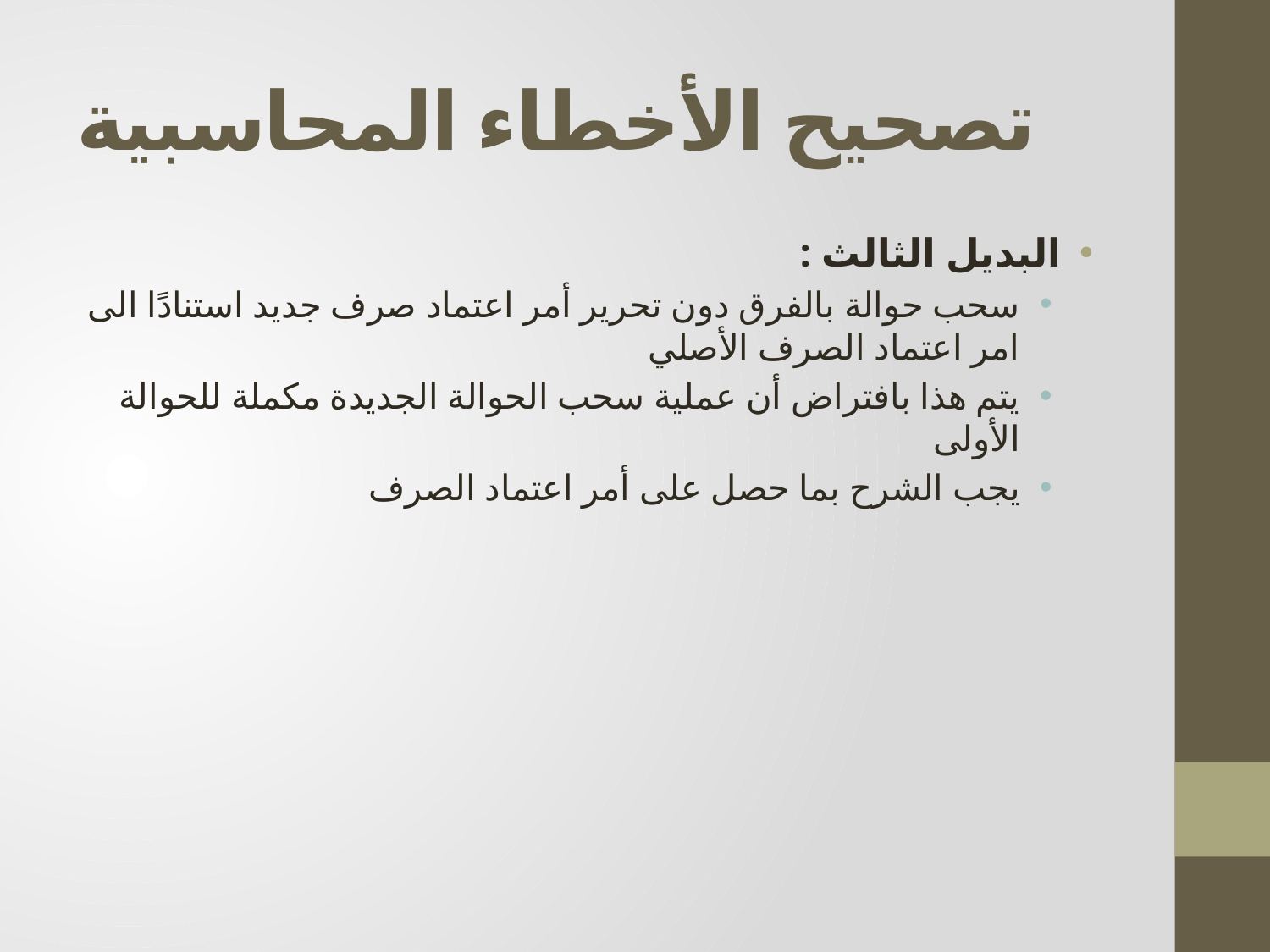

# تصحيح الأخطاء المحاسبية
البديل الثالث :
سحب حوالة بالفرق دون تحرير أمر اعتماد صرف جديد استنادًا الى امر اعتماد الصرف الأصلي
يتم هذا بافتراض أن عملية سحب الحوالة الجديدة مكملة للحوالة الأولى
يجب الشرح بما حصل على أمر اعتماد الصرف